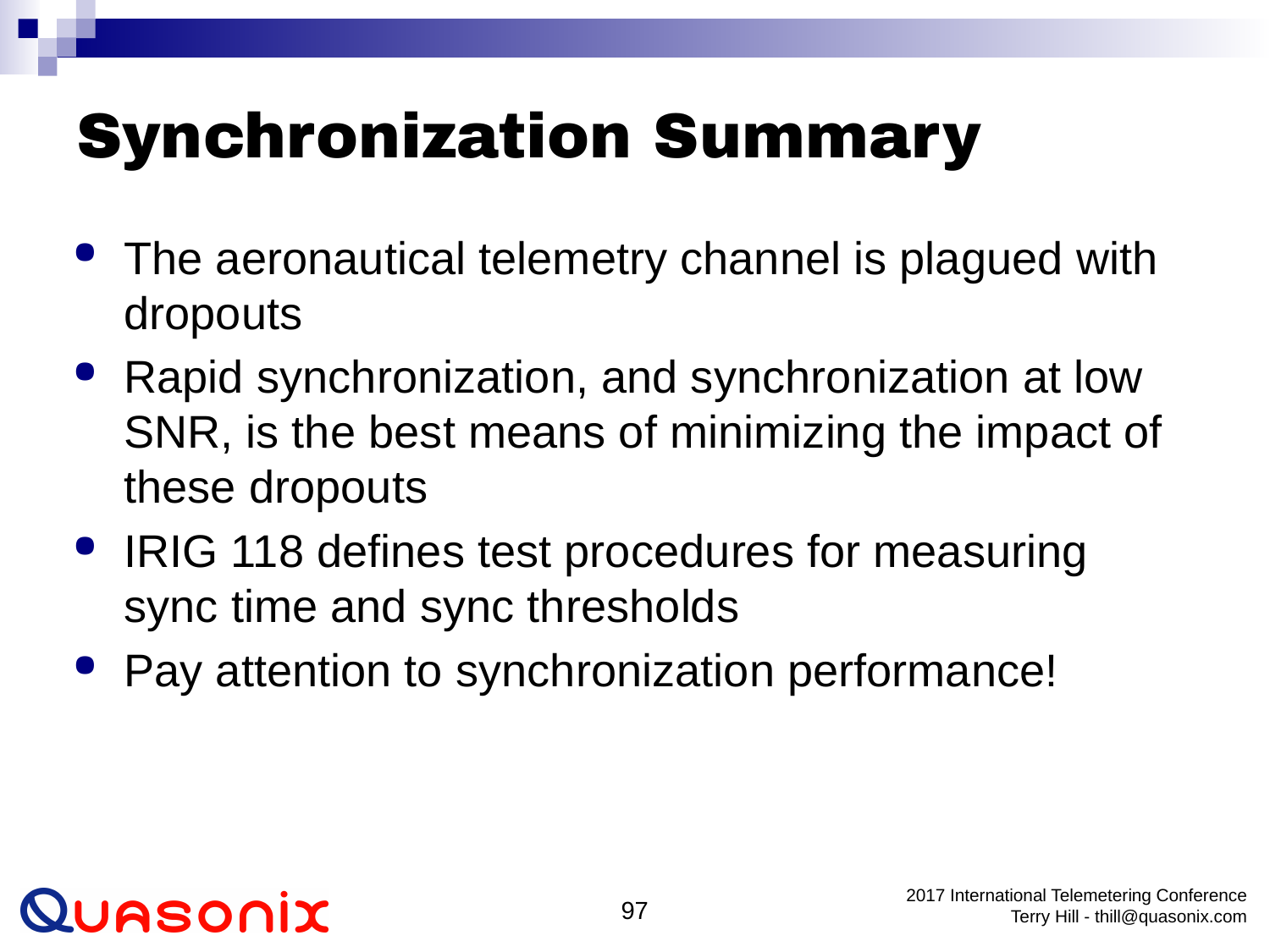

# Synchronization Summary
The aeronautical telemetry channel is plagued with dropouts
Rapid synchronization, and synchronization at low SNR, is the best means of minimizing the impact of these dropouts
IRIG 118 defines test procedures for measuring sync time and sync thresholds
Pay attention to synchronization performance!